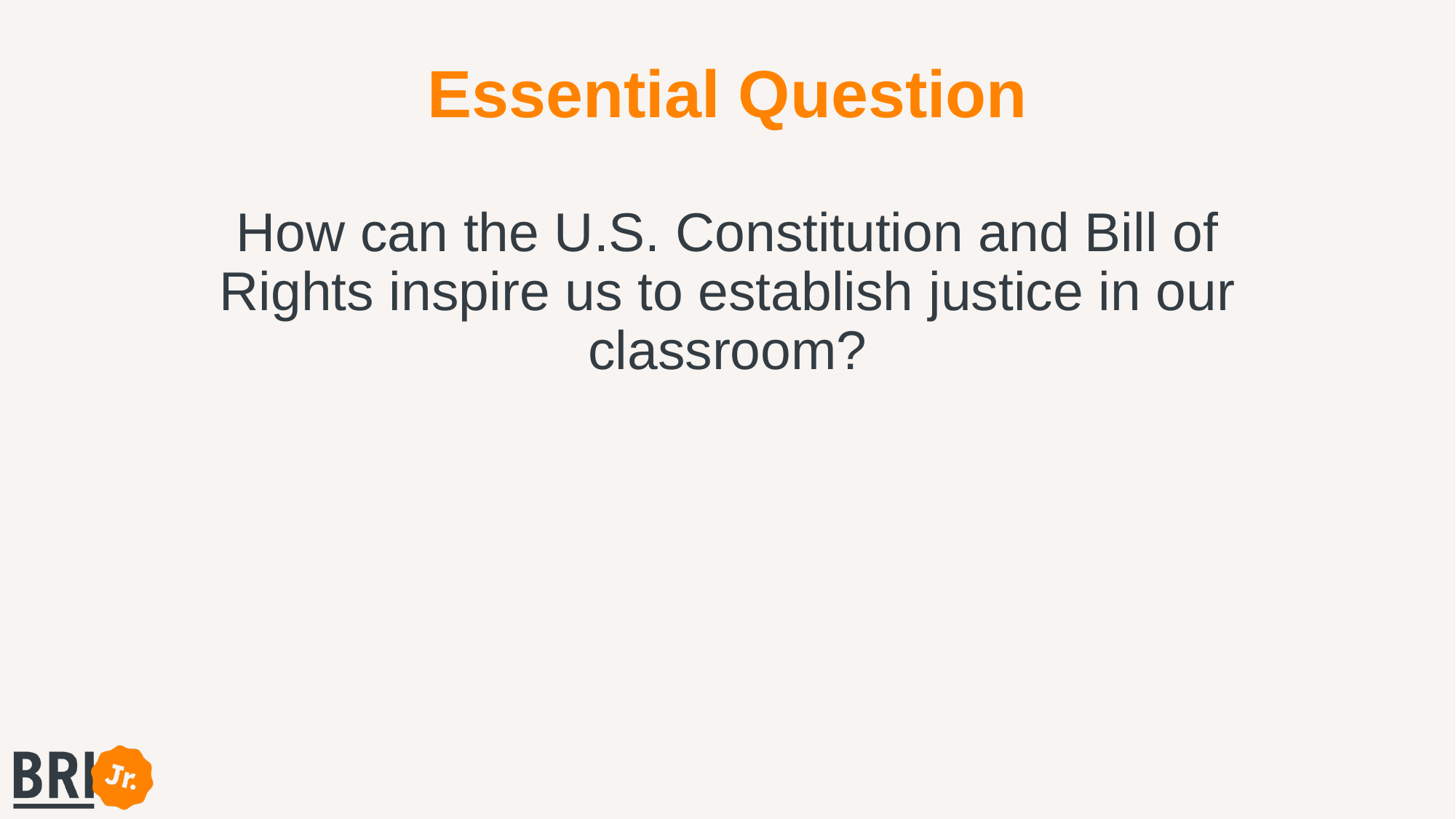

# Essential Question
How can the U.S. Constitution and Bill of Rights inspire us to establish justice in our classroom?